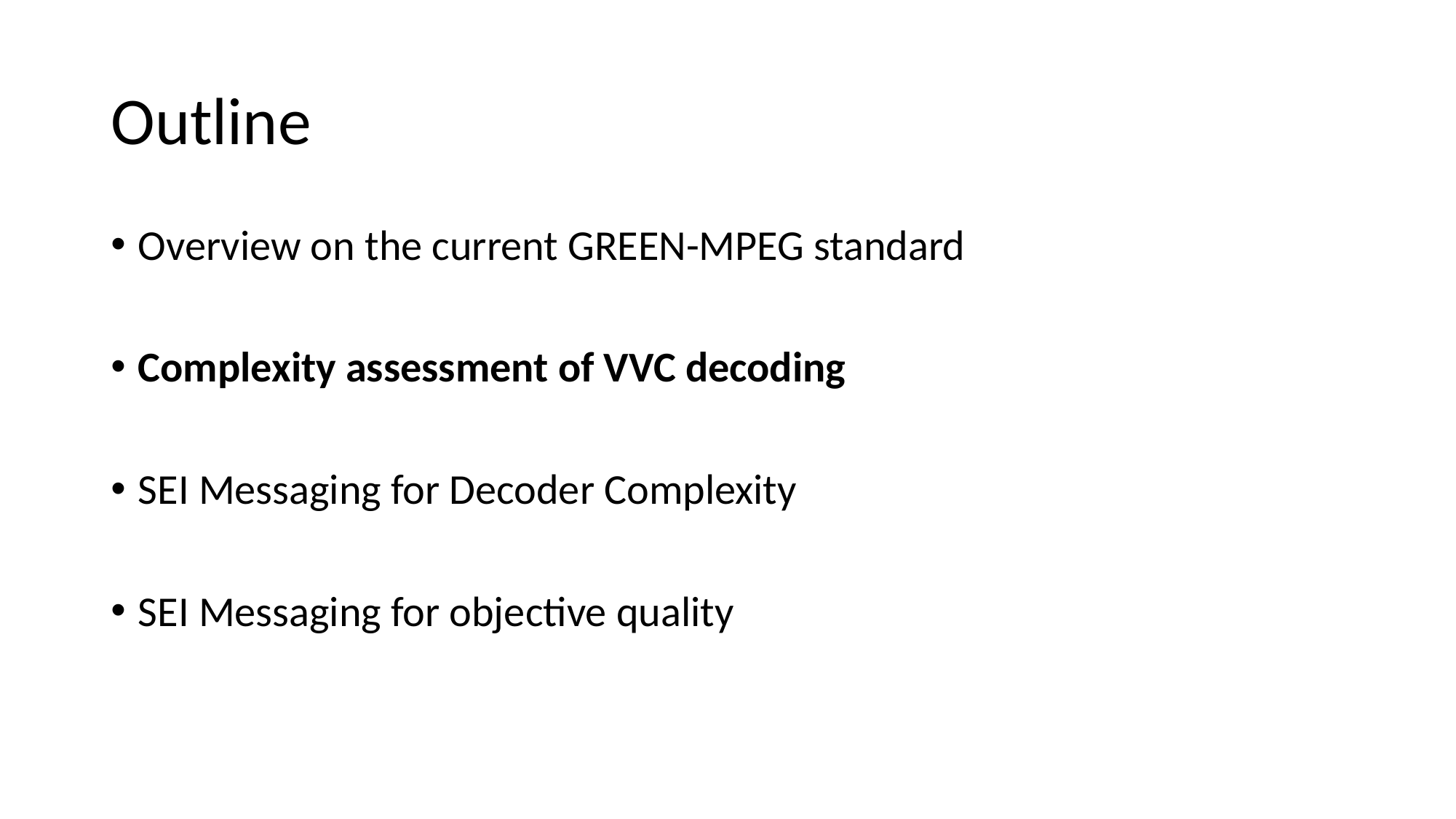

# Outline
Overview on the current GREEN-MPEG standard

Complexity assessment of VVC decoding

SEI Messaging for Decoder Complexity

SEI Messaging for objective quality